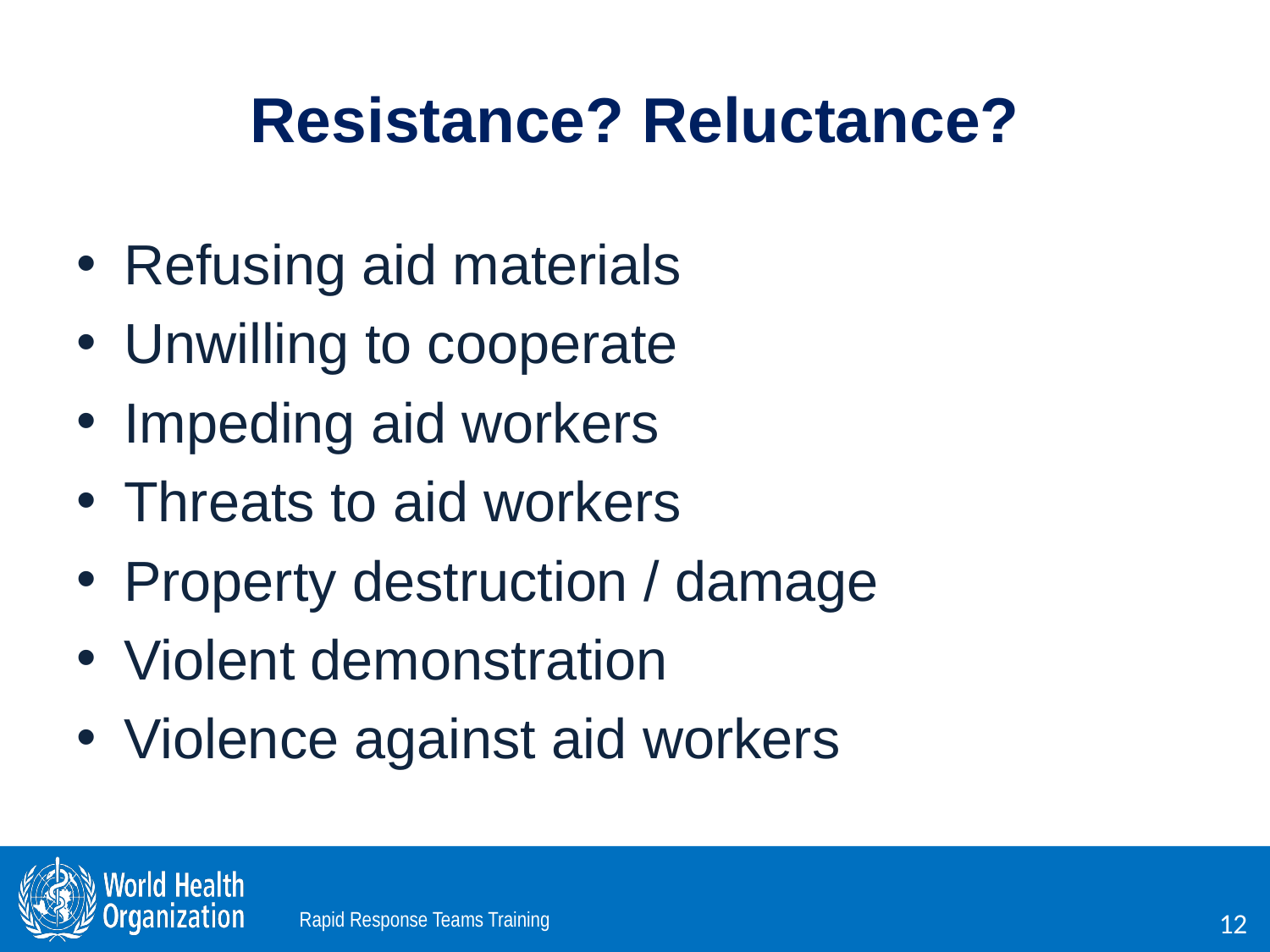

# Resistance? Reluctance?
Refusing aid materials
Unwilling to cooperate
Impeding aid workers
Threats to aid workers
Property destruction / damage
Violent demonstration
Violence against aid workers